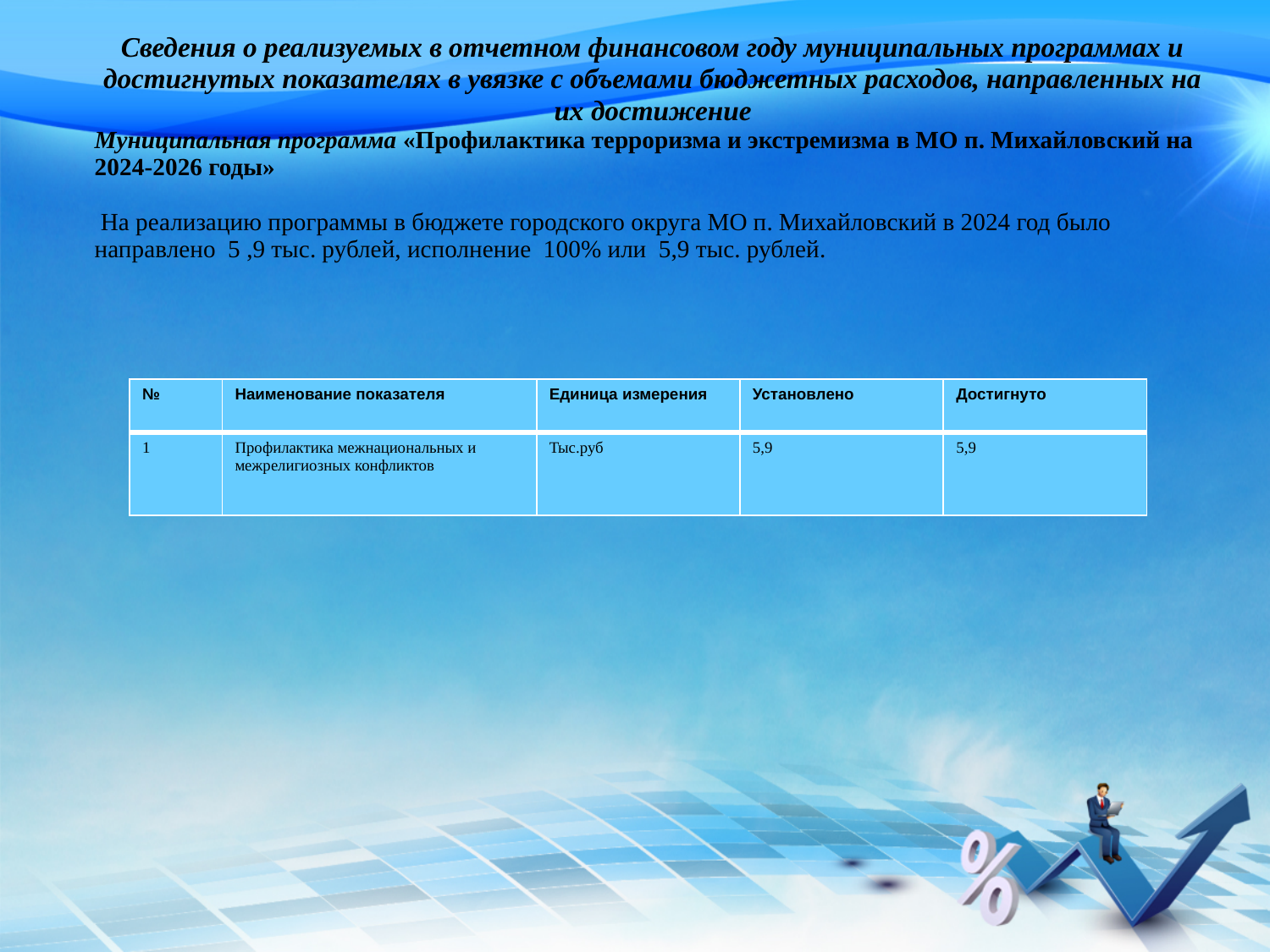

| Сведения о реализуемых в отчетном финансовом году муниципальных программах и достигнутых показателях в увязке с объемами бюджетных расходов, направленных на их достижение Муниципальная программа «Профилактика терроризма и экстремизма в МО п. Михайловский на 2024-2026 годы» На реализацию программы в бюджете городского округа МО п. Михайловский в 2024 год было направлено 5 ,9 тыс. рублей, исполнение 100% или 5,9 тыс. рублей. |
| --- |
| № | Наименование показателя | Единица измерения | Установлено | Достигнуто |
| --- | --- | --- | --- | --- |
| 1 | Профилактика межнациональных и межрелигиозных конфликтов | Тыс.руб | 5,9 | 5,9 |